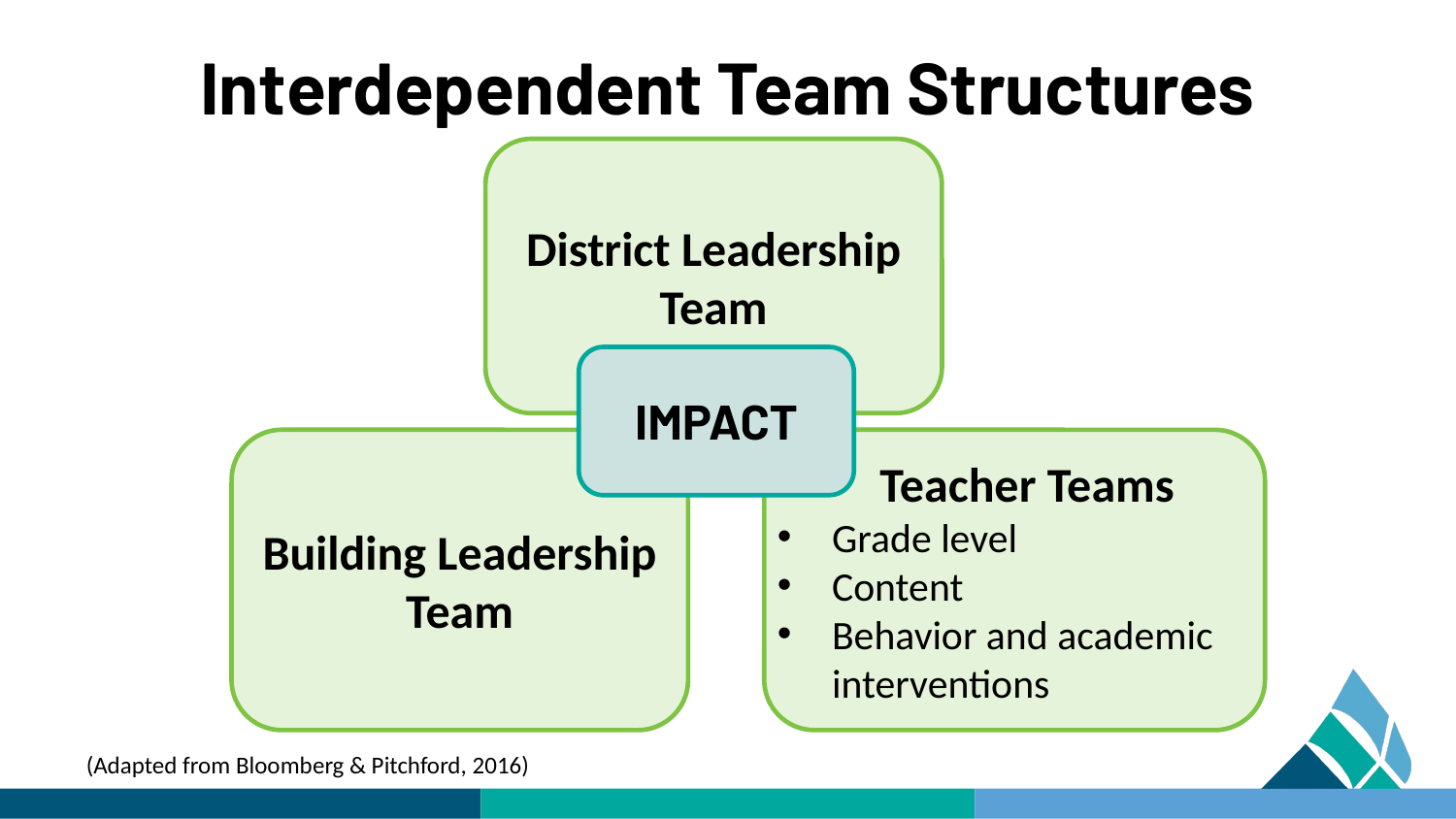

# Interdependent Team Structures
District Leadership Team
IMPACT
     Teacher Teams
Grade level
Content
Behavior and academic
interventions
Building Leadership Team
(Adapted from Bloomberg & Pitchford, 2016)